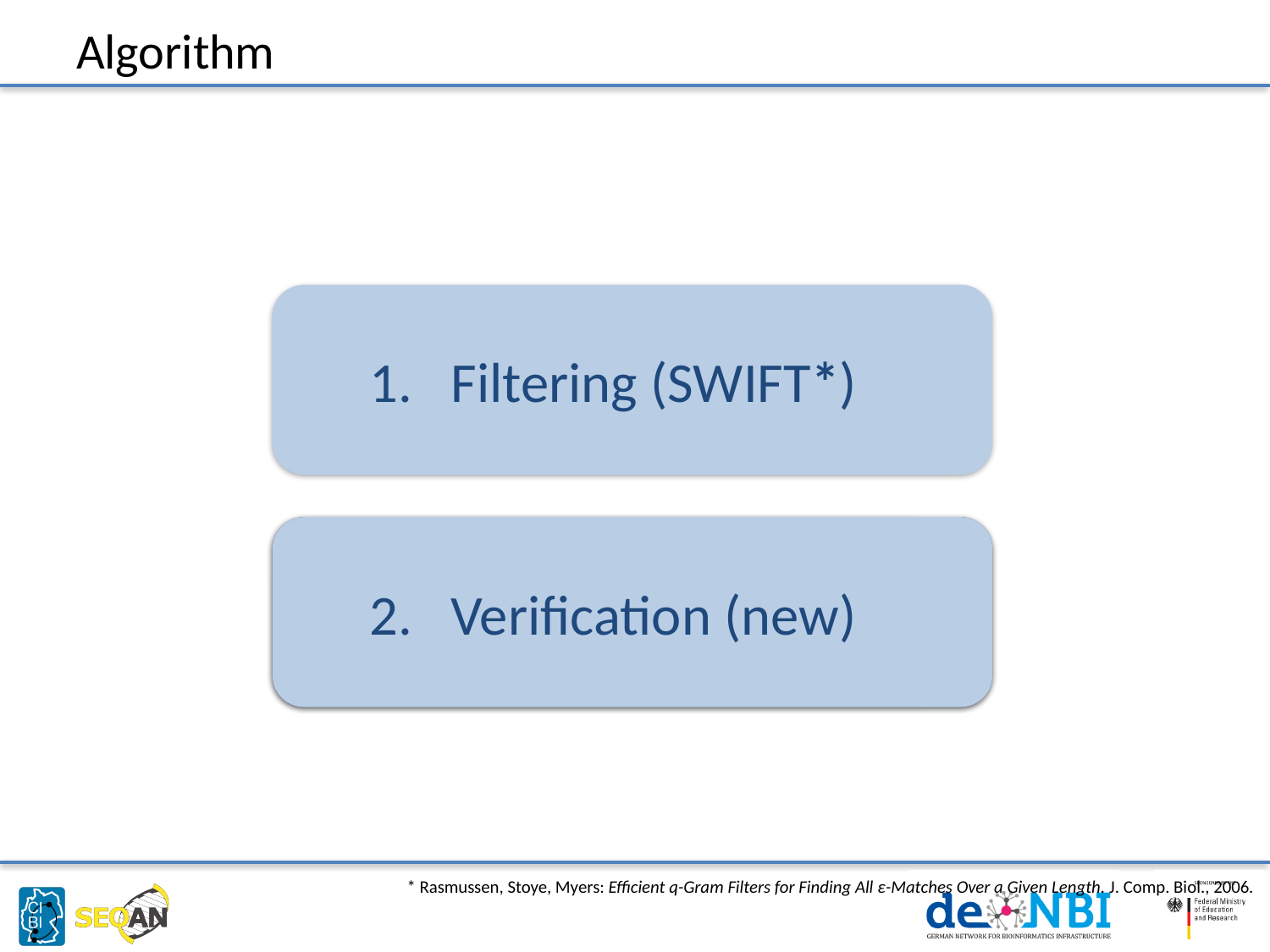

# Algorithm
    1.   Filtering (SWIFT*)
    2.   Verification (new)
    2.   Verification (new)
* Rasmussen, Stoye, Myers: Efficient q-Gram Filters for Finding All ε-Matches Over a Given Length. J. Comp. Biol., 2006.